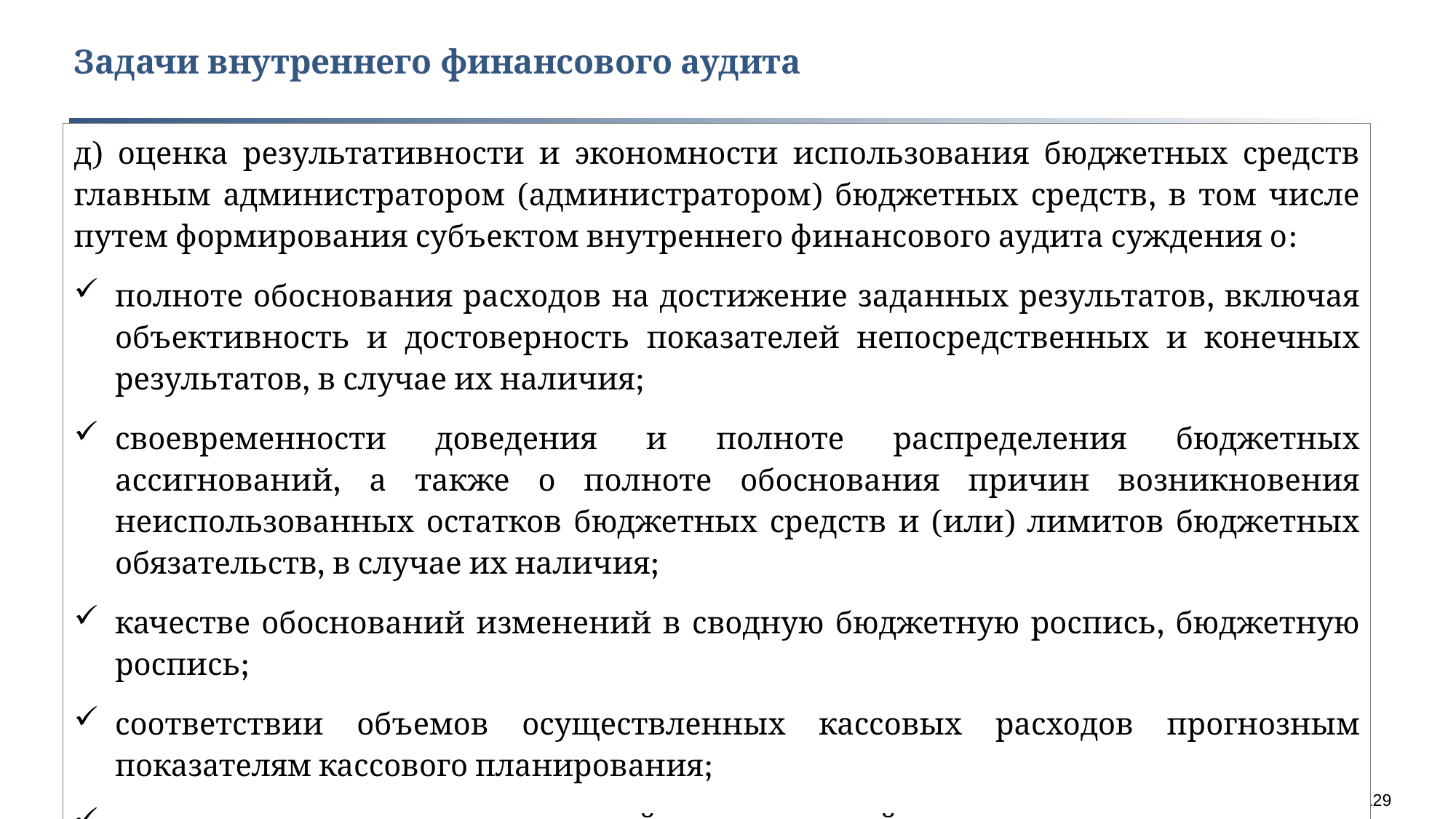

Задачи внутреннего финансового аудита
д) оценка результативности и экономности использования бюджетных средств главным администратором (администратором) бюджетных средств, в том числе путем формирования субъектом внутреннего финансового аудита суждения о:
полноте обоснования расходов на достижение заданных результатов, включая объективность и достоверность показателей непосредственных и конечных результатов, в случае их наличия;
своевременности доведения и полноте распределения бюджетных ассигнований, а также о полноте обоснования причин возникновения неиспользованных остатков бюджетных средств и (или) лимитов бюджетных обязательств, в случае их наличия;
качестве обоснований изменений в сводную бюджетную роспись, бюджетную роспись;
соответствии объемов осуществленных кассовых расходов прогнозным показателям кассового планирования;
уровне достижения значений показателей результата выполнения мероприятий (при наличии);